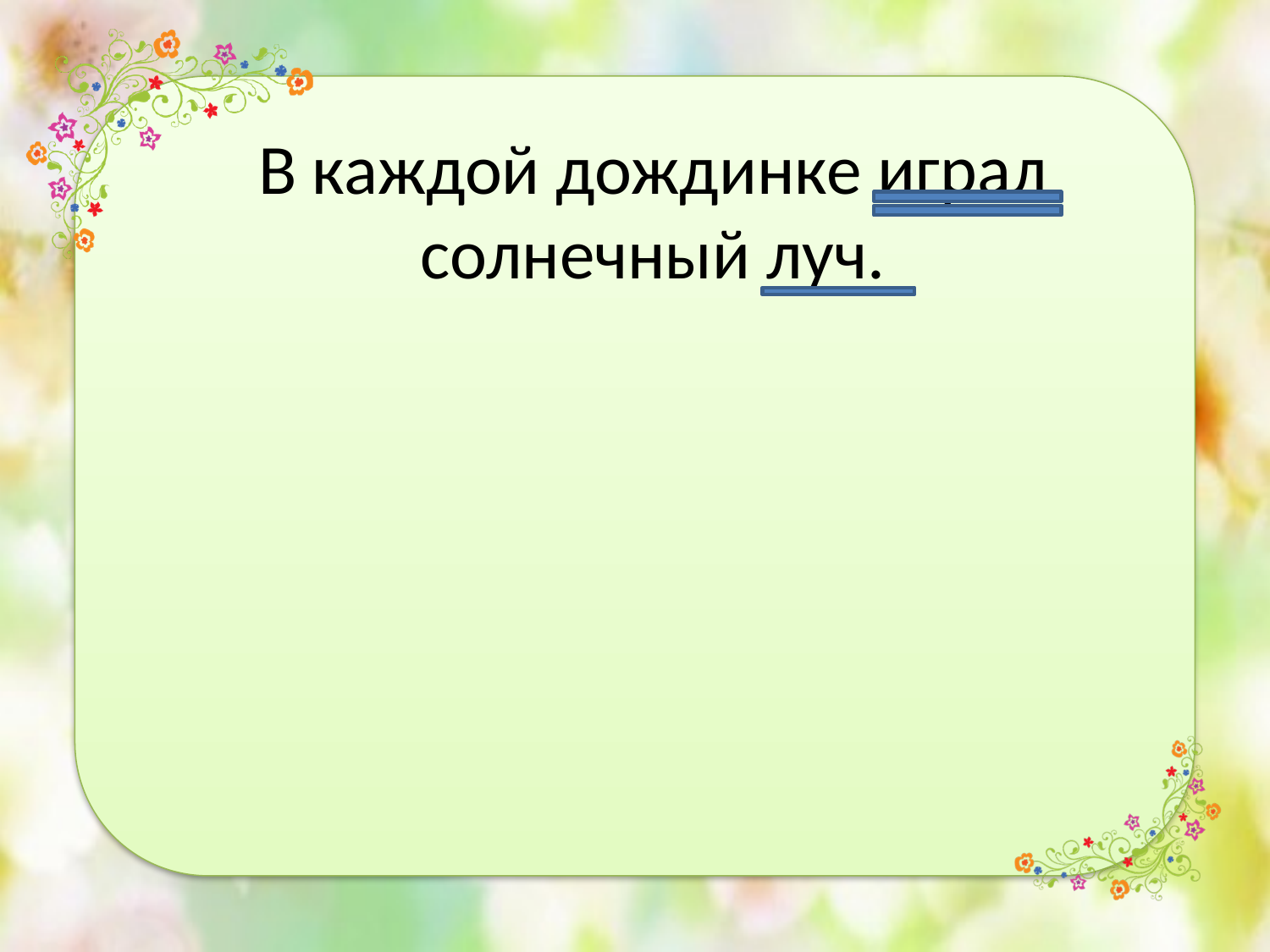

# В каждой дождинке играл солнечный луч.